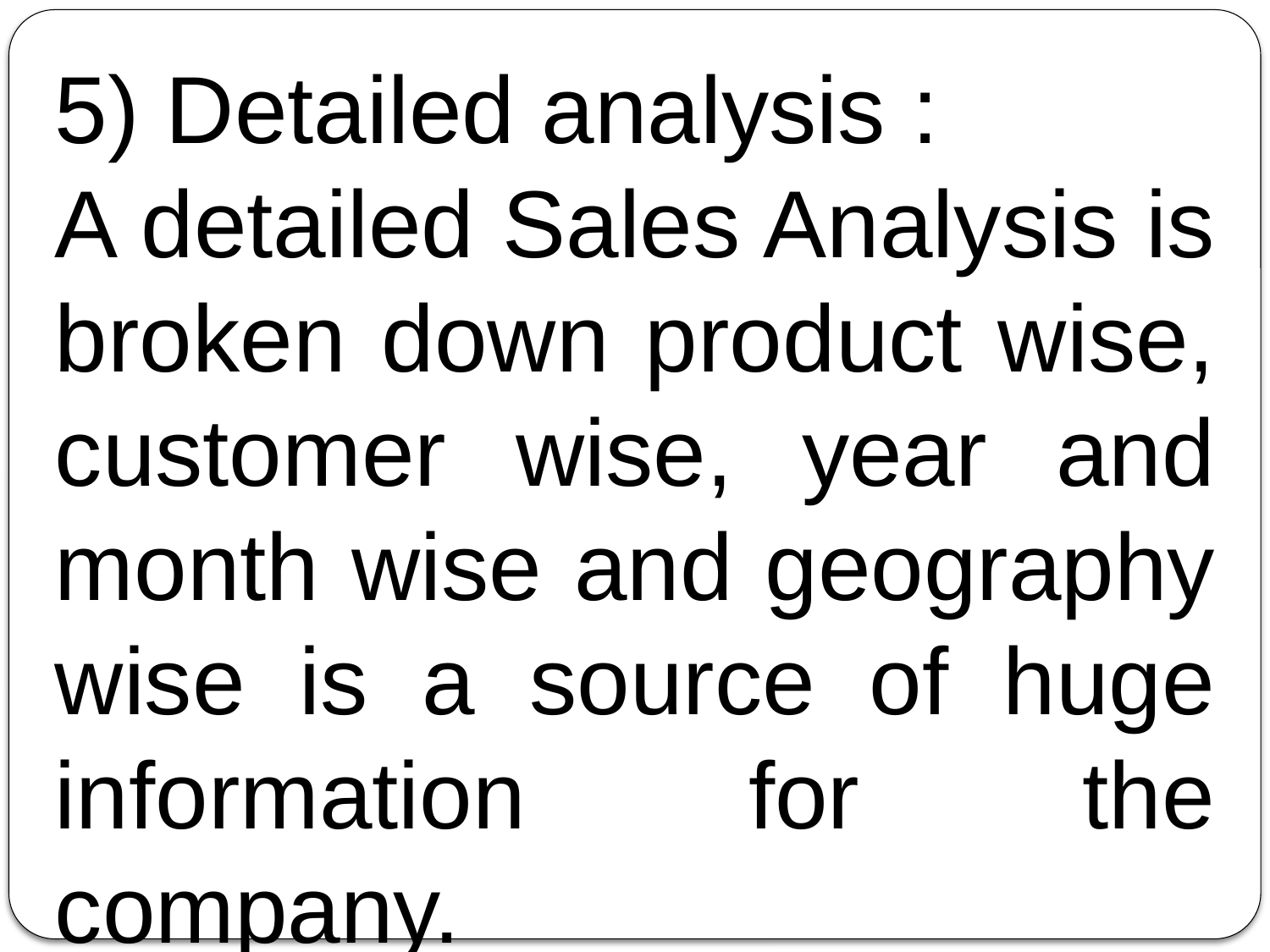

5) Detailed analysis :
A detailed Sales Analysis is broken down product wise, customer wise, year and month wise and geography wise is a source of huge information for the company.